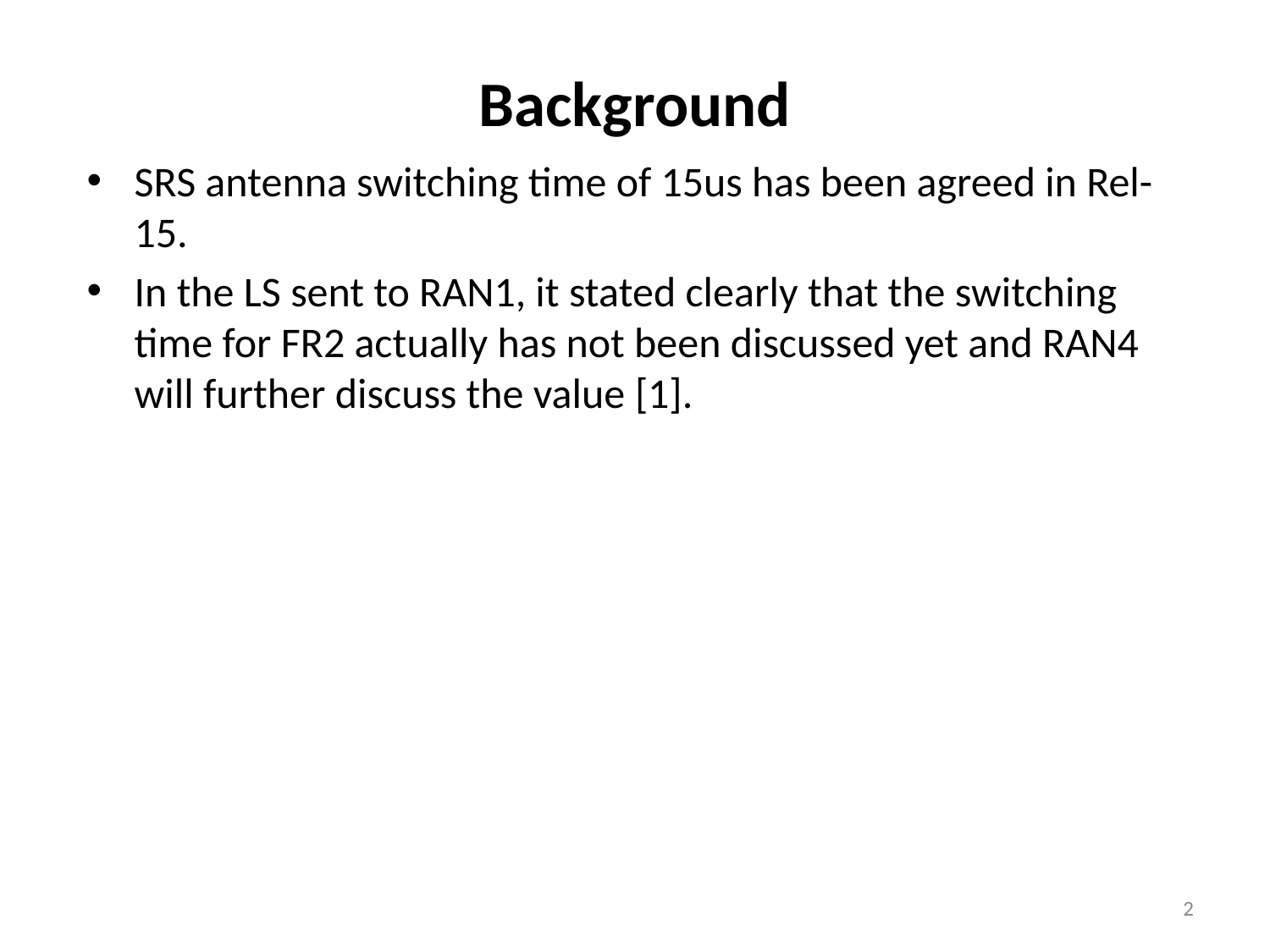

# Background
SRS antenna switching time of 15us has been agreed in Rel-15.
In the LS sent to RAN1, it stated clearly that the switching time for FR2 actually has not been discussed yet and RAN4 will further discuss the value [1].
2